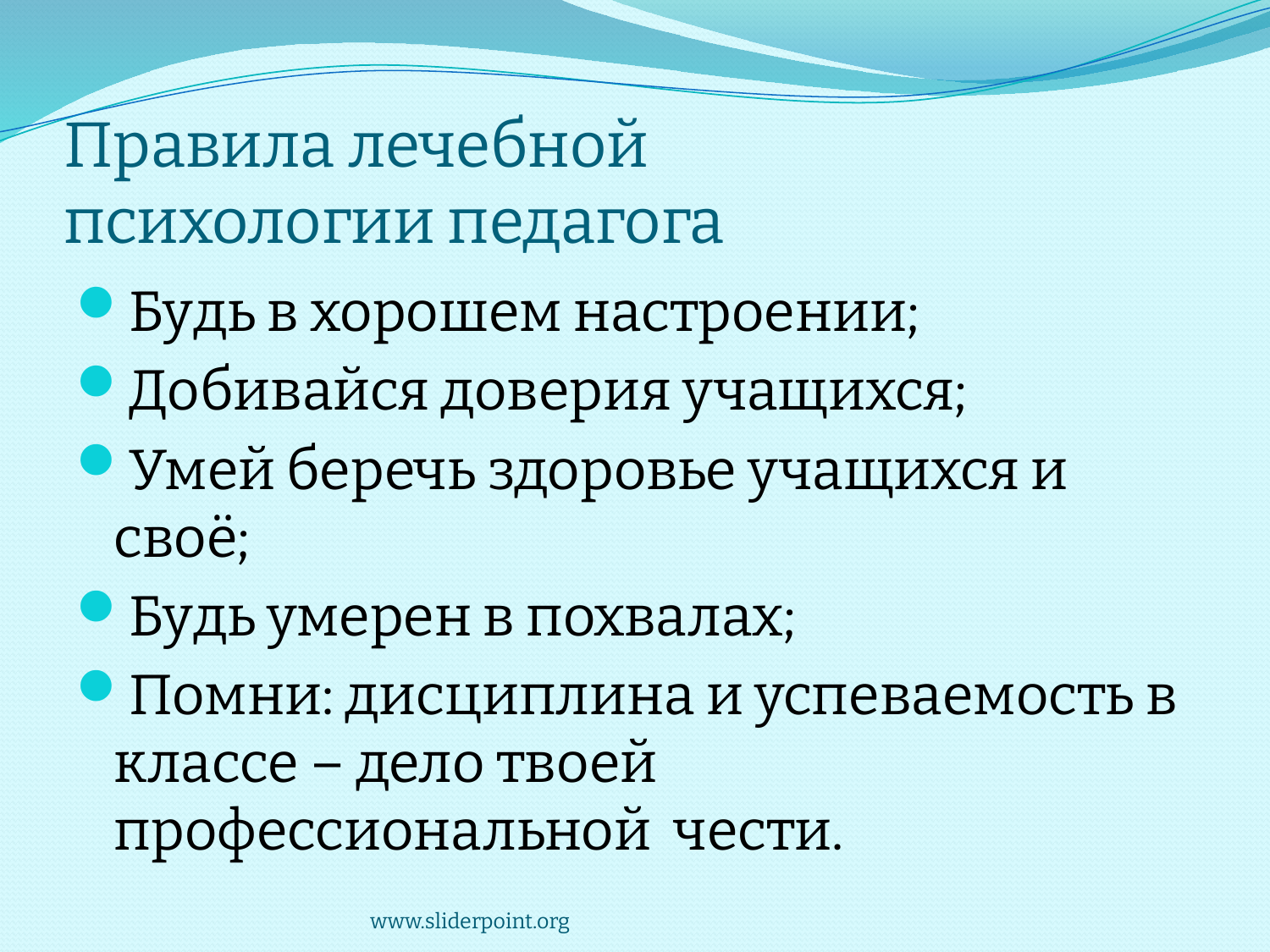

# Правила лечебной психологии педагога
Будь в хорошем настроении;
Добивайся доверия учащихся;
Умей беречь здоровье учащихся и своё;
Будь умерен в похвалах;
Помни: дисциплина и успеваемость в классе – дело твоей  профессиональной  чести.
www.sliderpoint.org